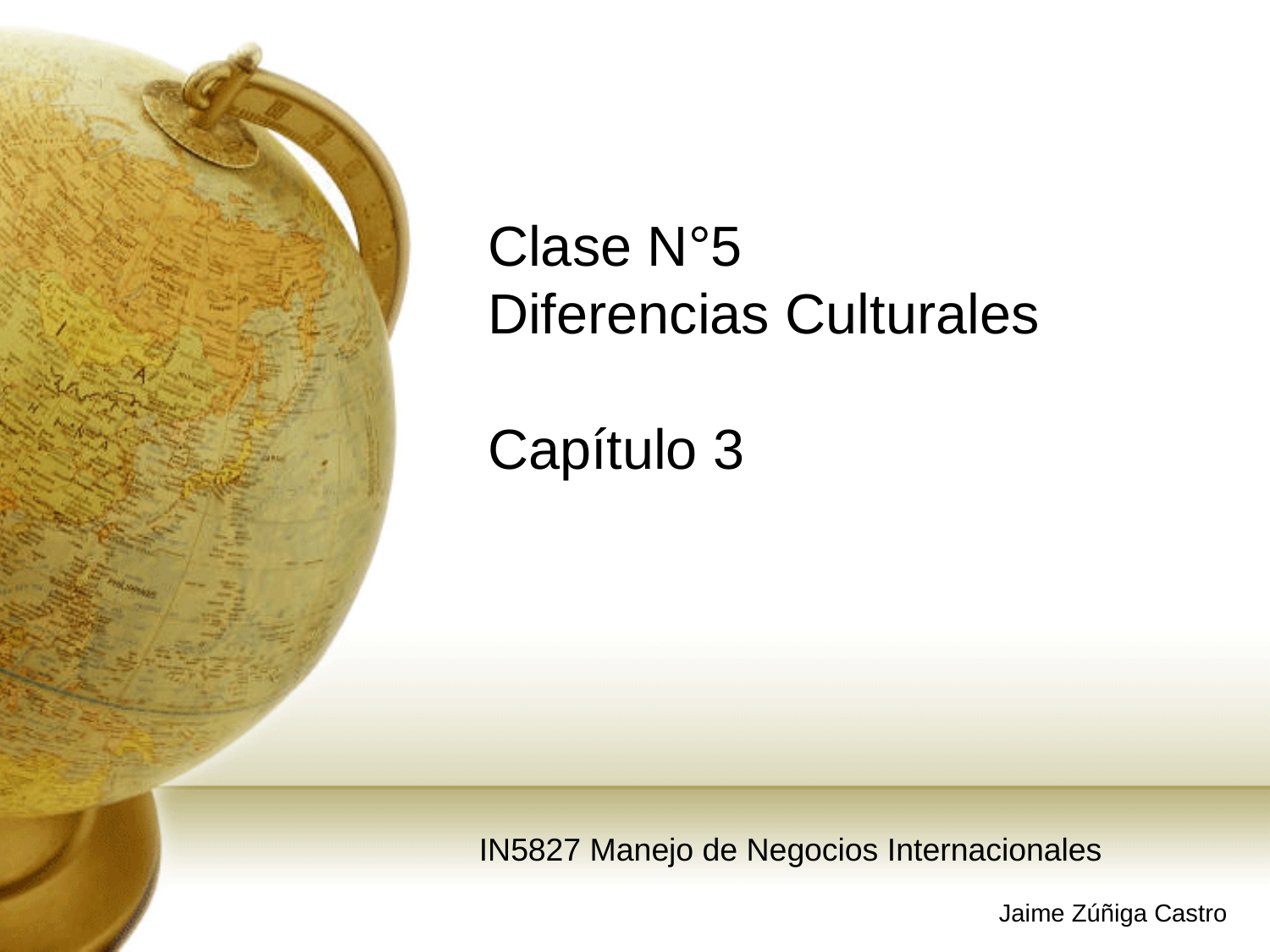

# Clase N°5 Diferencias Culturales Capítulo 3
IN5827 Manejo de Negocios Internacionales
Jaime Zúñiga Castro